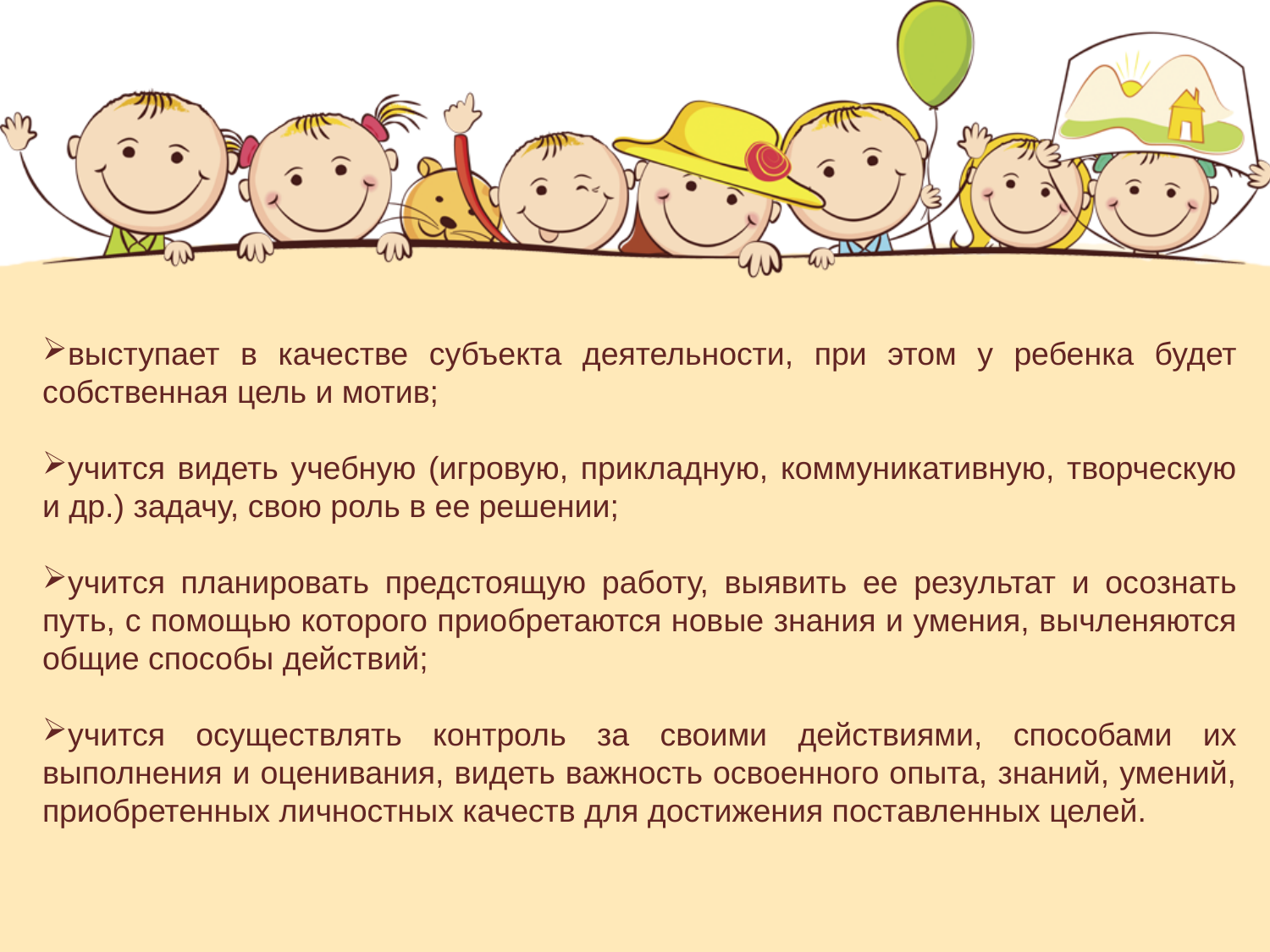

выступает в качестве субъекта деятельности, при этом у ребенка будет собственная цель и мотив;

учится видеть учебную (игровую, прикладную, коммуникативную, творческую и др.) задачу, свою роль в ее решении;

учится планировать предстоящую работу, выявить ее результат и осознать путь, с помощью которого приобретаются новые знания и умения, вычленяются общие способы действий;

учится осуществлять контроль за своими действиями, способами их выполнения и оценивания, видеть важность освоенного опыта, знаний, умений, приобретенных личностных качеств для достижения поставленных целей.